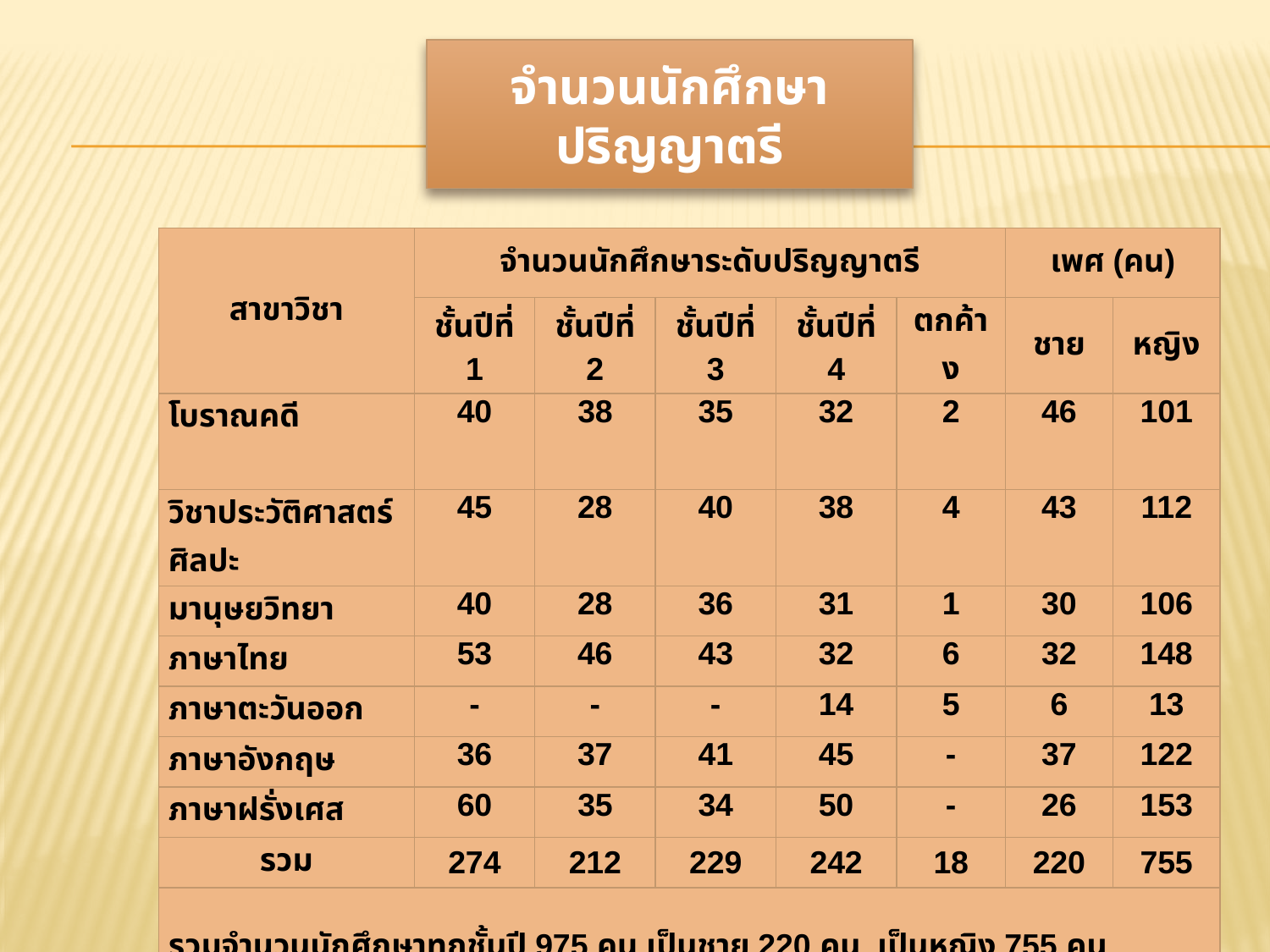

จำนวนนักศึกษาปริญญาตรี
| สาขาวิชา | จำนวนนักศึกษาระดับปริญญาตรี |  |  |  |  | เพศ (คน) |  |
| --- | --- | --- | --- | --- | --- | --- | --- |
|  | ชั้นปีที่ 1 | ชั้นปีที่ 2 | ชั้นปีที่ 3 | ชั้นปีที่ 4 | ตกค้าง | ชาย | หญิง |
| โบราณคดี | 40 | 38 | 35 | 32 | 2 | 46 | 101 |
| วิชาประวัติศาสตร์ศิลปะ | 45 | 28 | 40 | 38 | 4 | 43 | 112 |
| มานุษยวิทยา | 40 | 28 | 36 | 31 | 1 | 30 | 106 |
| ภาษาไทย | 53 | 46 | 43 | 32 | 6 | 32 | 148 |
| ภาษาตะวันออก | - | - | - | 14 | 5 | 6 | 13 |
| ภาษาอังกฤษ | 36 | 37 | 41 | 45 | - | 37 | 122 |
| ภาษาฝรั่งเศส | 60 | 35 | 34 | 50 | - | 26 | 153 |
| รวม | 274 | 212 | 229 | 242 | 18 | 220 | 755 |
| รวมจำนวนนักศึกษาทุกชั้นปี 975 คน เป็นชาย 220 คน เป็นหญิง 755 คน |  |  |  |  |  |  |  |